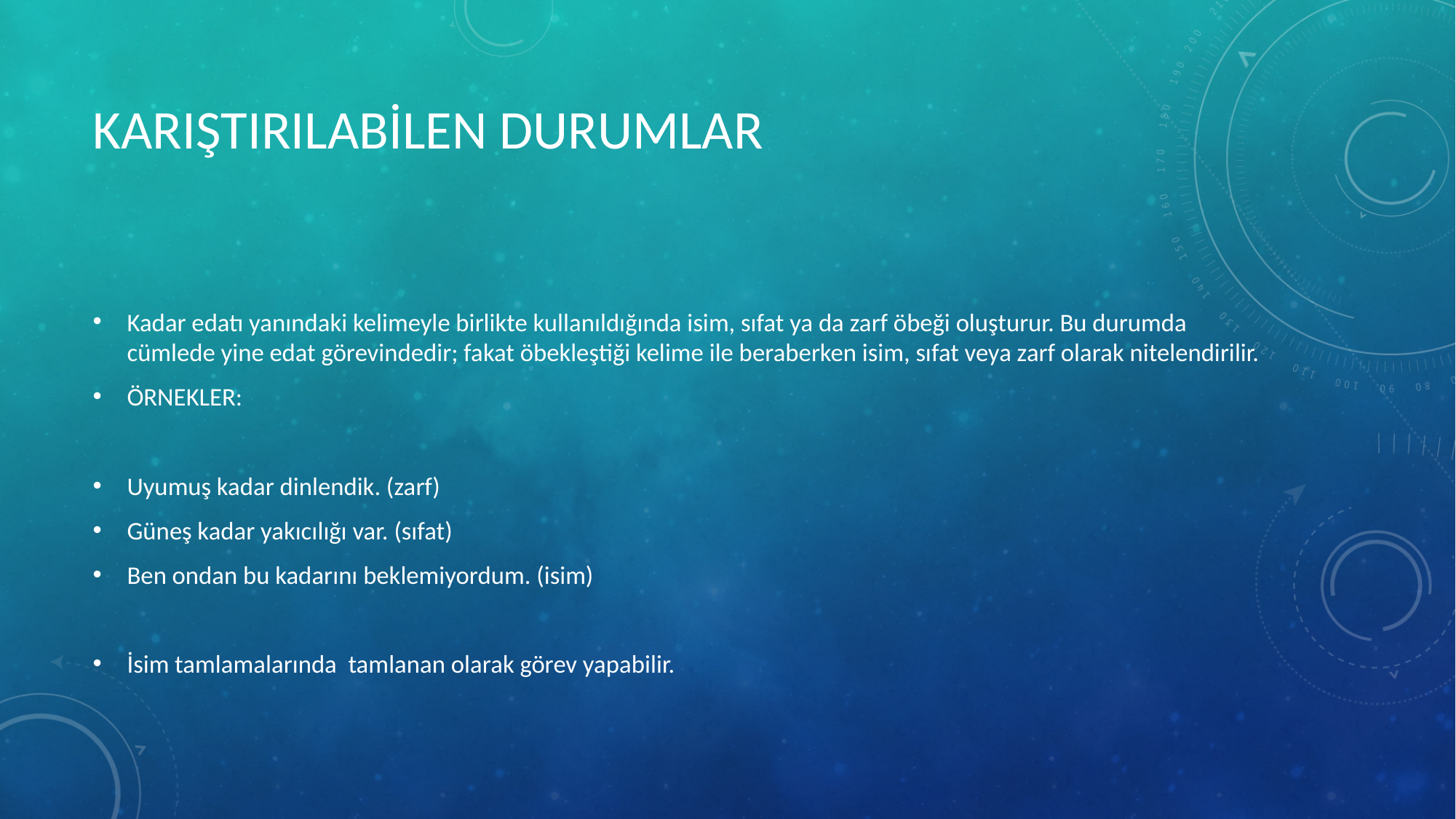

# KARIŞTIRILABİLEN DURUMLAR

Kadar edatı yanındaki kelimeyle birlikte kullanıldığında isim, sıfat ya da zarf öbeği oluşturur. Bu durumda cümlede yine edat görevindedir; fakat öbekleştiği kelime ile beraberken isim, sıfat veya zarf olarak nitelendirilir.
ÖRNEKLER:

Uyumuş kadar dinlendik. (zarf)
Güneş kadar yakıcılığı var. (sıfat)
Ben ondan bu kadarını beklemiyordum. (isim)

İsim tamlamalarında  tamlanan olarak görev yapabilir.